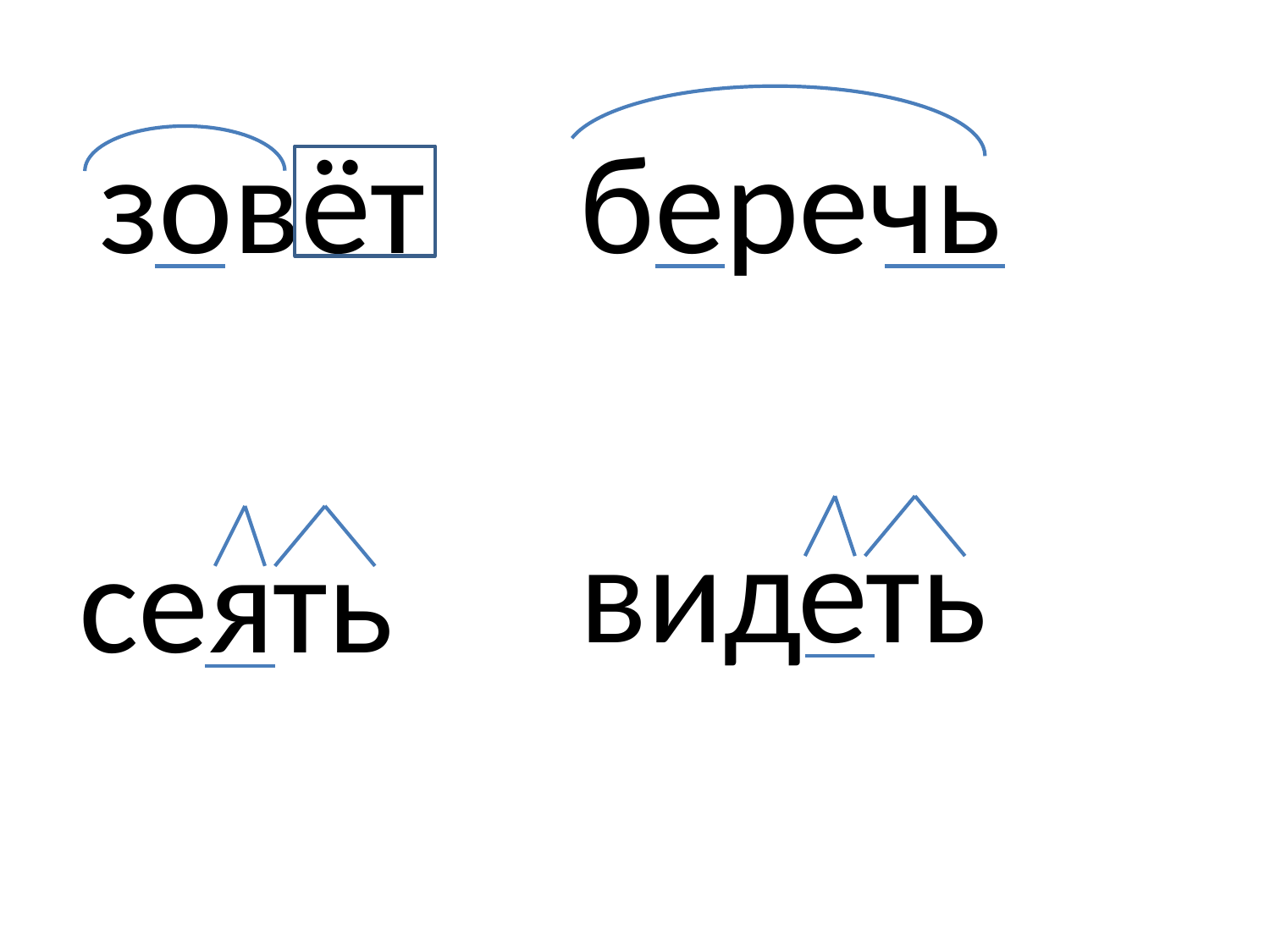

зовёт
беречь

вид  ть
е
се  ть
я